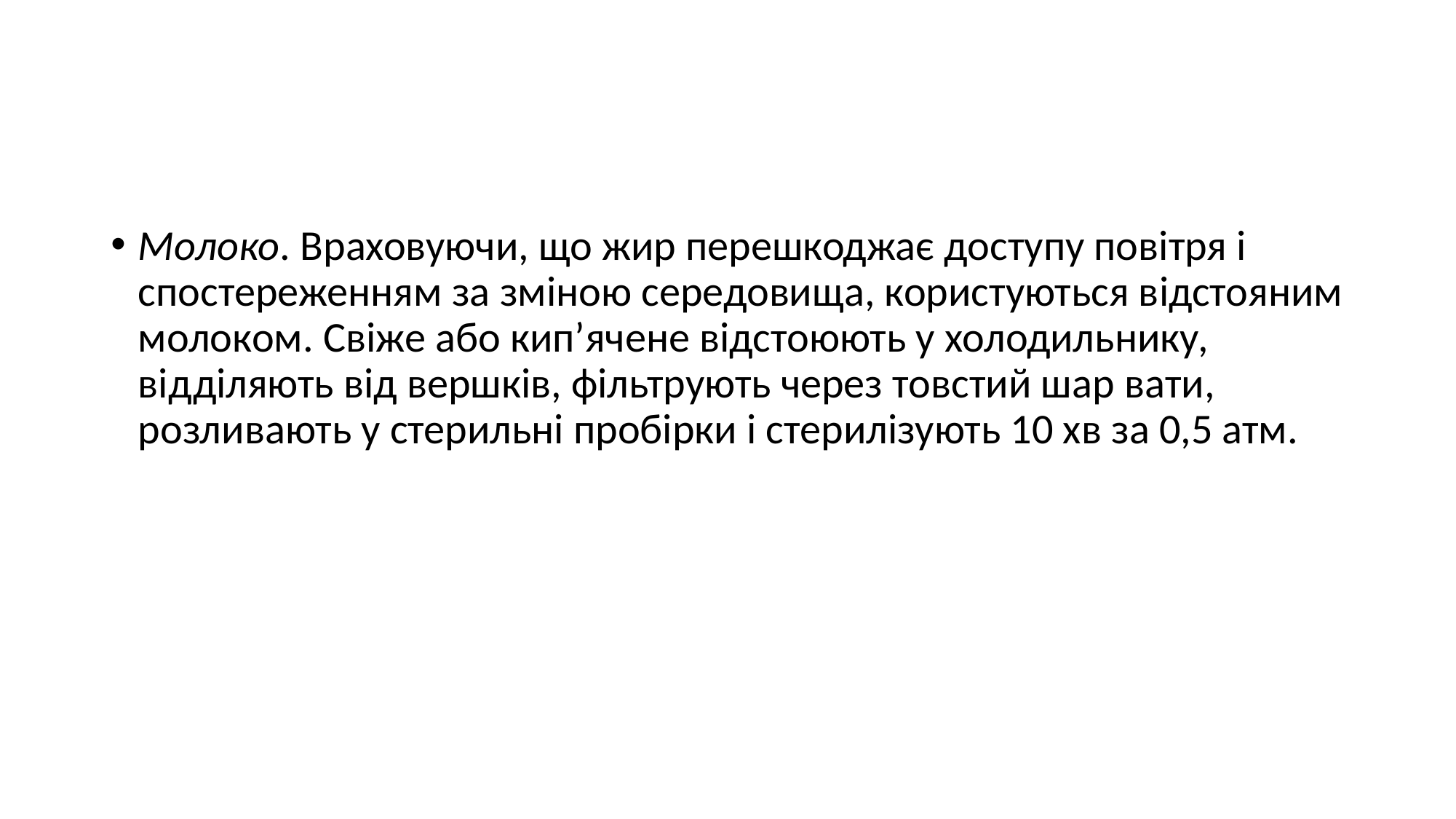

#
Молоко. Враховуючи, що жир перешкоджає доступу повітря і спостереженням за зміною середовища, користуються відстояним молоком. Свіже або кип’ячене відстоюють у холодильнику, відділяють від вершків, фільтрують через товстий шар вати, розливають у стерильні пробірки і стерилізують 10 хв за 0,5 атм.